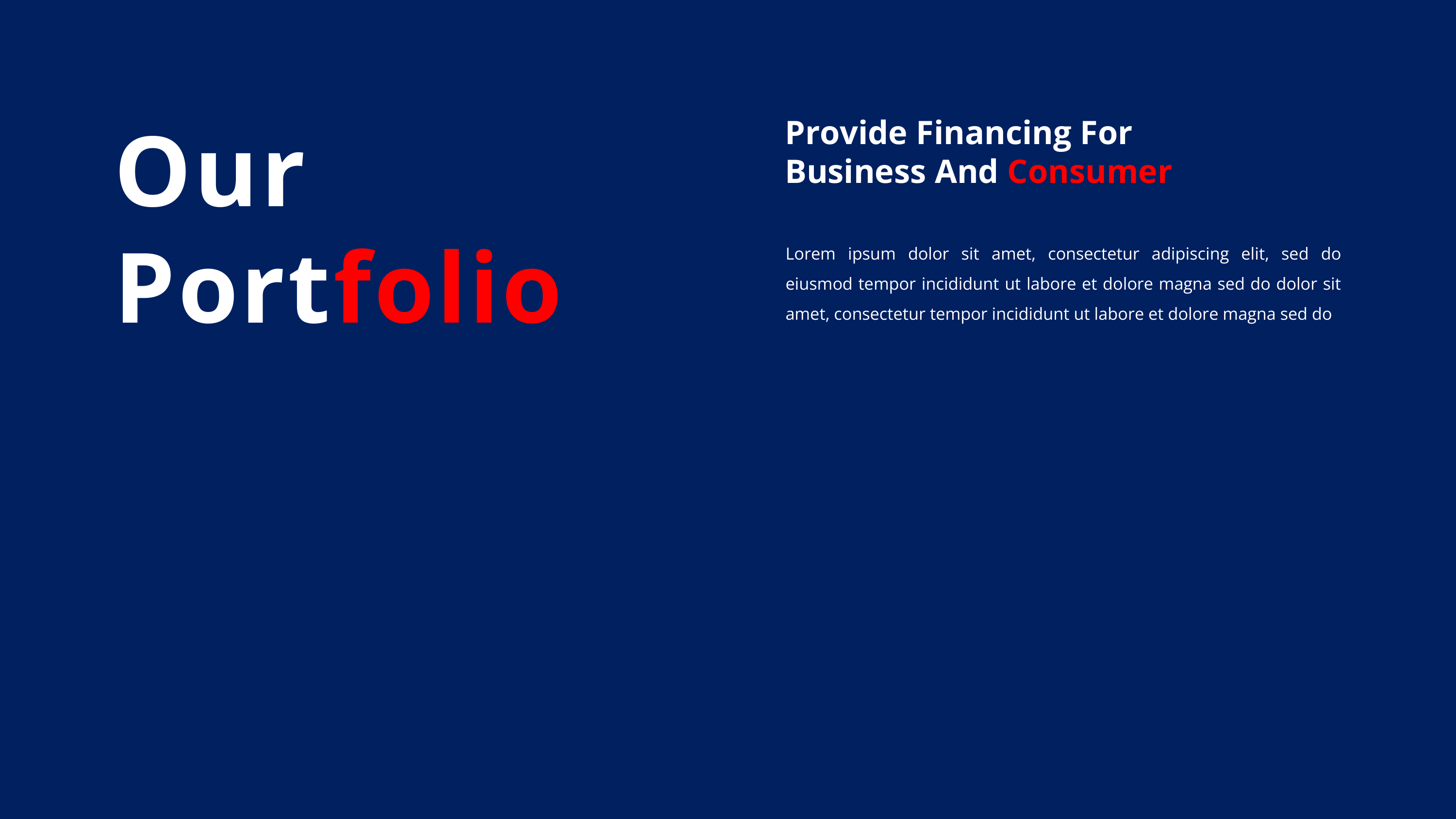

Our Portfolio
Provide Financing For Business And Consumer
Lorem ipsum dolor sit amet, consectetur adipiscing elit, sed do eiusmod tempor incididunt ut labore et dolore magna sed do dolor sit amet, consectetur tempor incididunt ut labore et dolore magna sed do